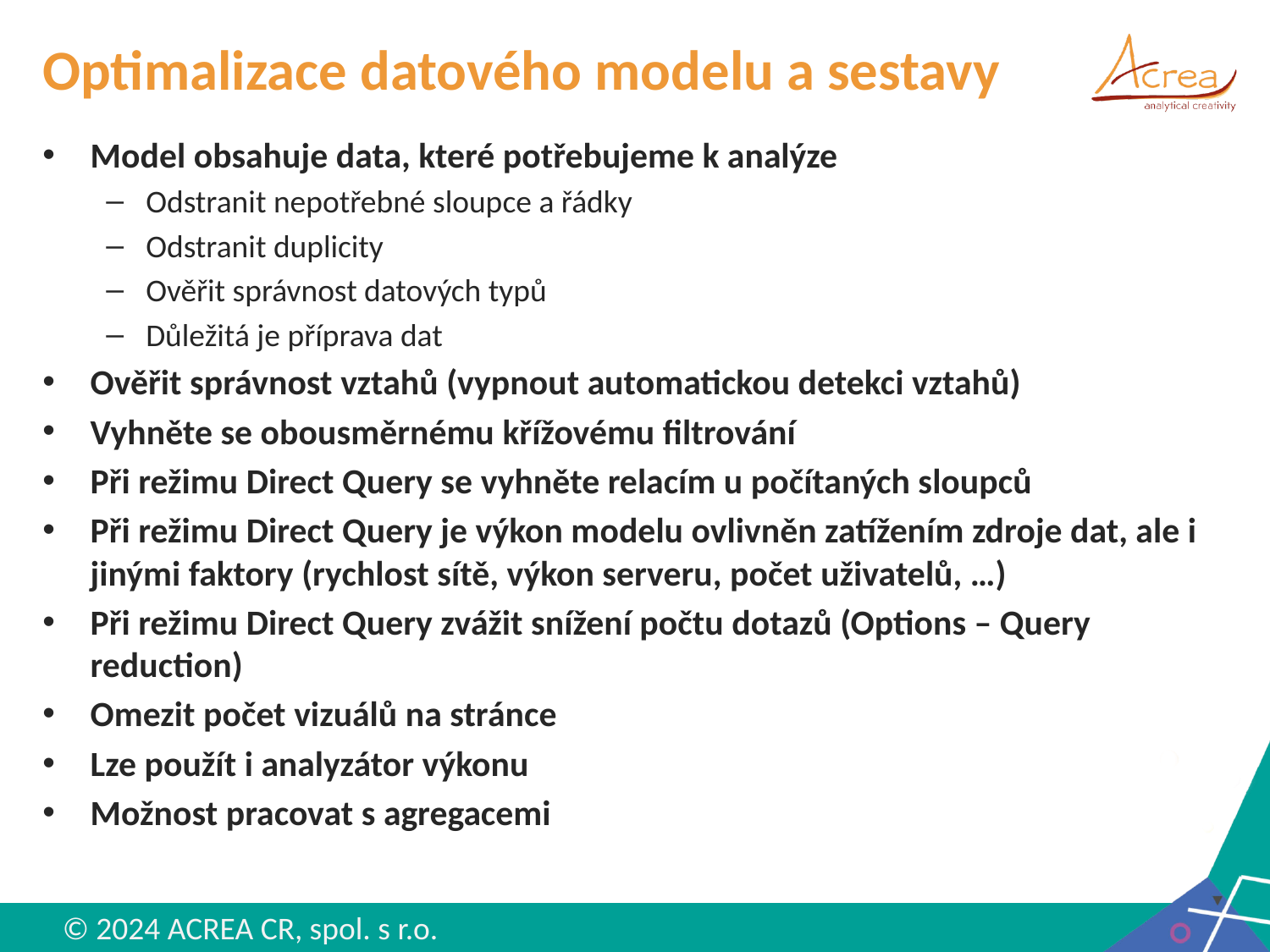

# Optimalizace datového modelu a sestavy
Model obsahuje data, které potřebujeme k analýze
Odstranit nepotřebné sloupce a řádky
Odstranit duplicity
Ověřit správnost datových typů
Důležitá je příprava dat
Ověřit správnost vztahů (vypnout automatickou detekci vztahů)
Vyhněte se obousměrnému křížovému filtrování
Při režimu Direct Query se vyhněte relacím u počítaných sloupců
Při režimu Direct Query je výkon modelu ovlivněn zatížením zdroje dat, ale i jinými faktory (rychlost sítě, výkon serveru, počet uživatelů, …)
Při režimu Direct Query zvážit snížení počtu dotazů (Options – Query reduction)
Omezit počet vizuálů na stránce
Lze použít i analyzátor výkonu
Možnost pracovat s agregacemi